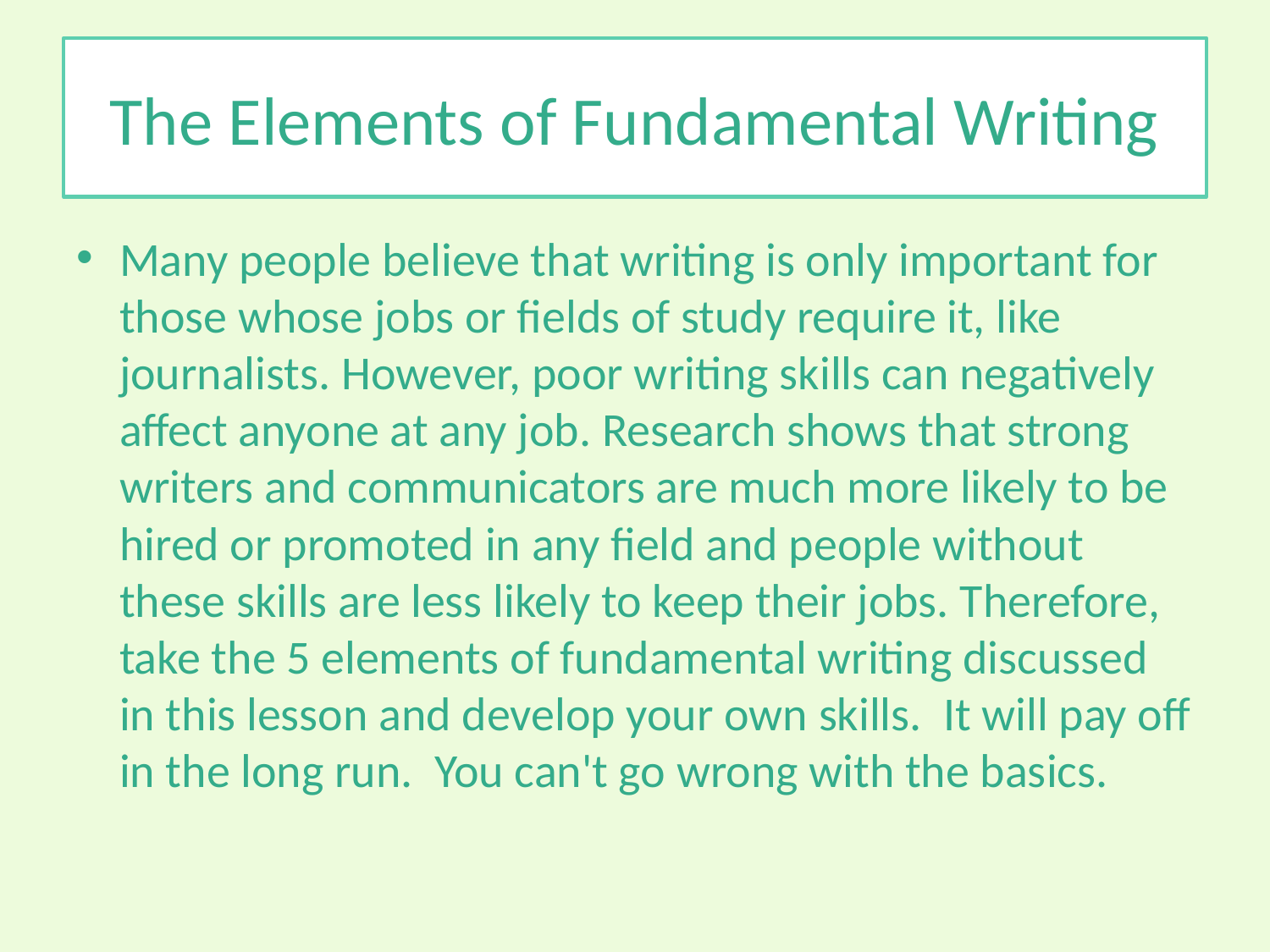

# The Elements of Fundamental Writing
Many people believe that writing is only important for those whose jobs or fields of study require it, like journalists. However, poor writing skills can negatively affect anyone at any job. Research shows that strong writers and communicators are much more likely to be hired or promoted in any field and people without these skills are less likely to keep their jobs. Therefore, take the 5 elements of fundamental writing discussed in this lesson and develop your own skills.  It will pay off in the long run.  You can't go wrong with the basics.